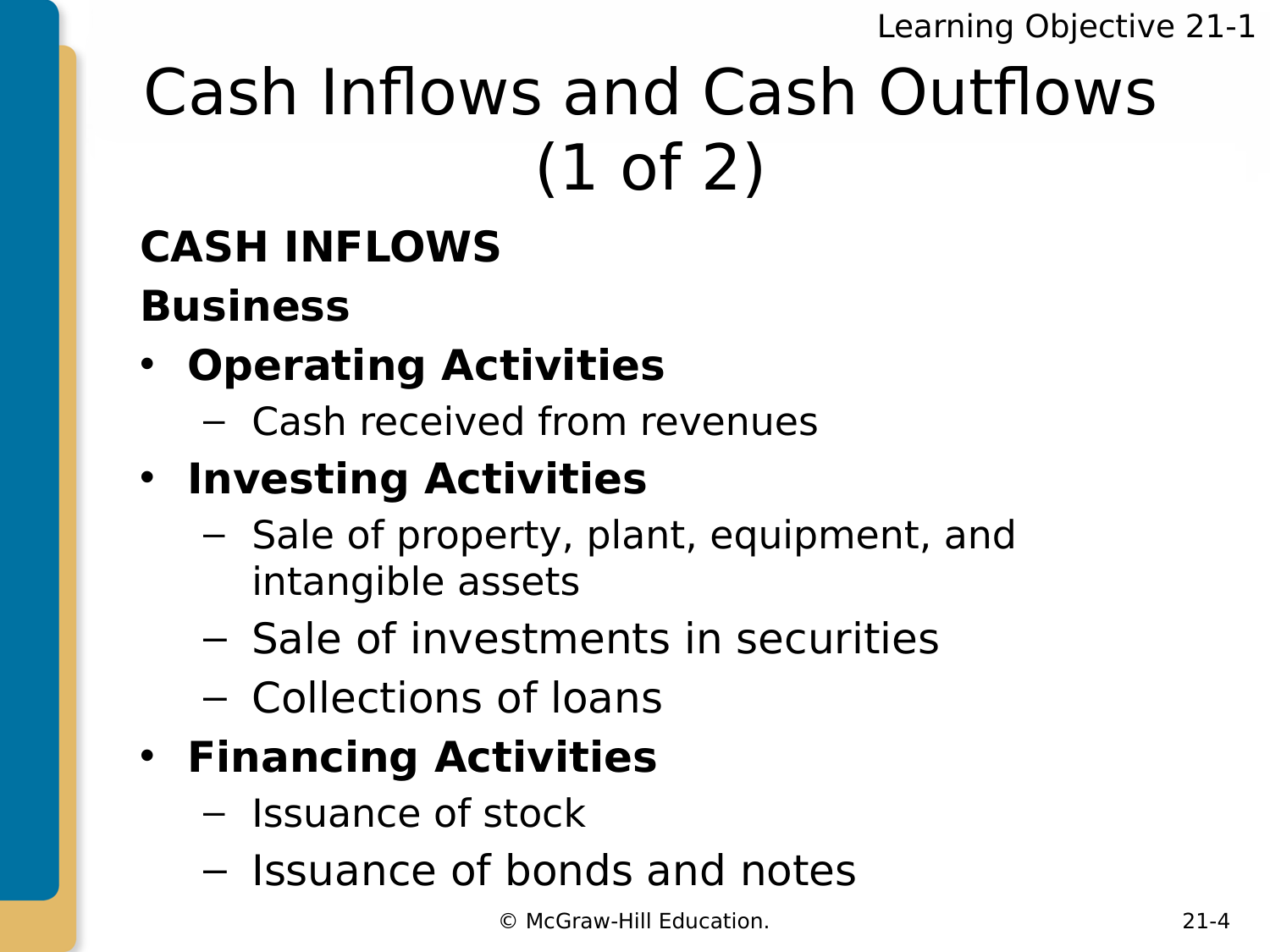

Learning Objective 21-1
# Cash Inflows and Cash Outflows (1 of 2)
CASH INFLOWS
Business
Operating Activities
Cash received from revenues
Investing Activities
Sale of property, plant, equipment, and intangible assets
Sale of investments in securities
Collections of loans
Financing Activities
Issuance of stock
Issuance of bonds and notes